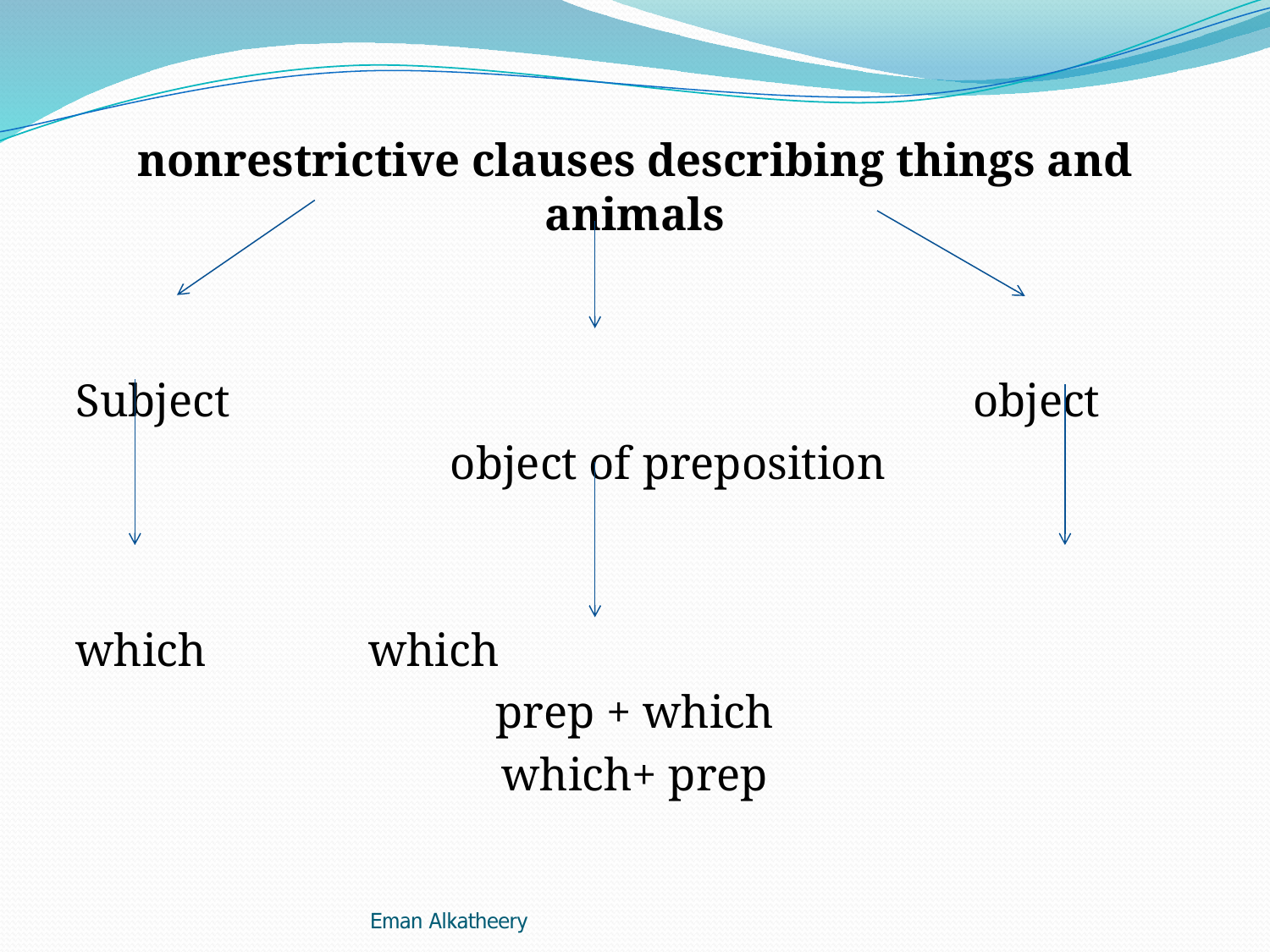

nonrestrictive clauses describing things and animals

Subject                                                         		   object
                 	           object of preposition

which							    which
prep + which
which+ prep

Eman Alkatheery